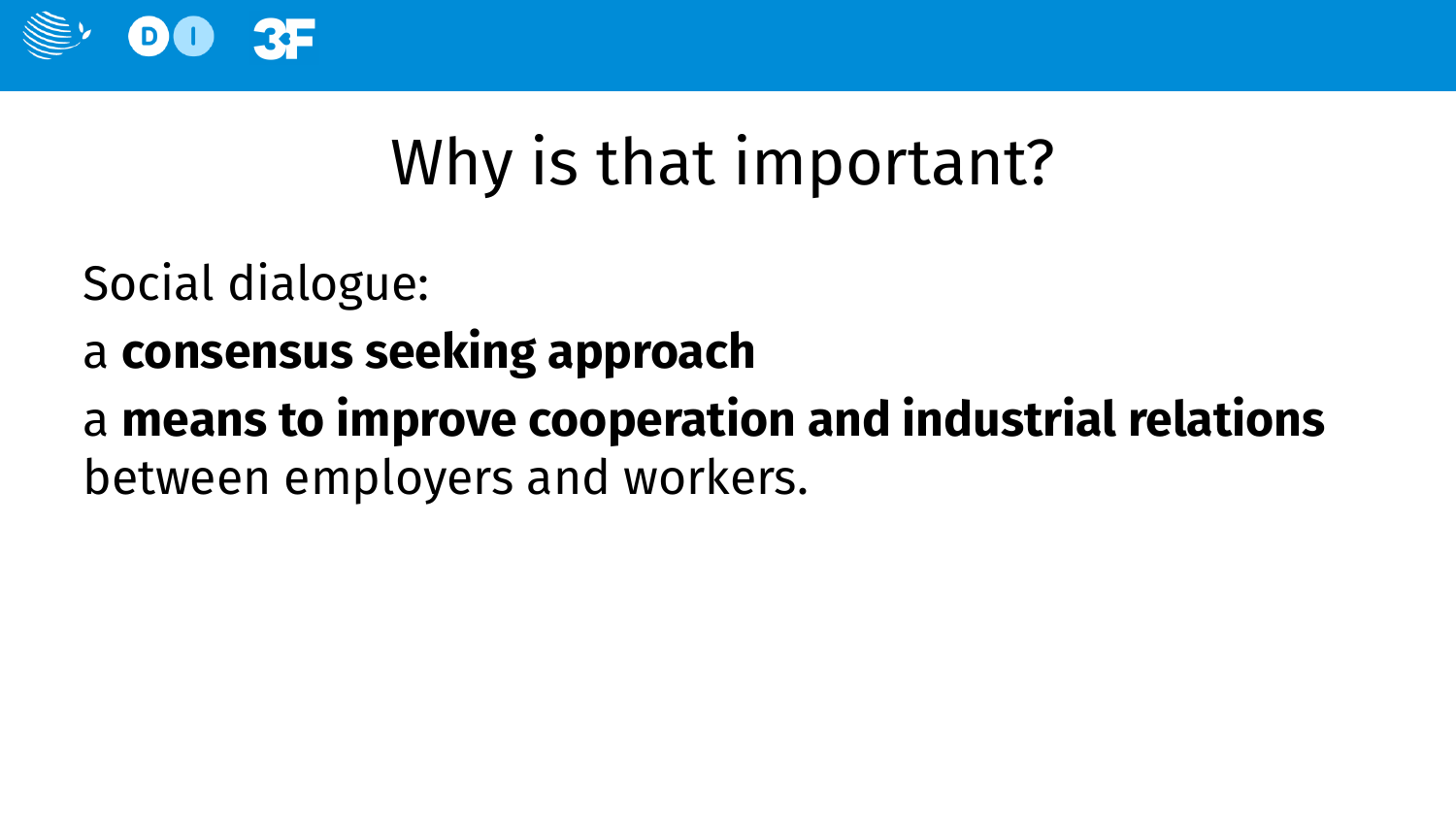

# Why is that important?
Social dialogue:
a consensus seeking approach
a means to improve cooperation and industrial relations between employers and workers.